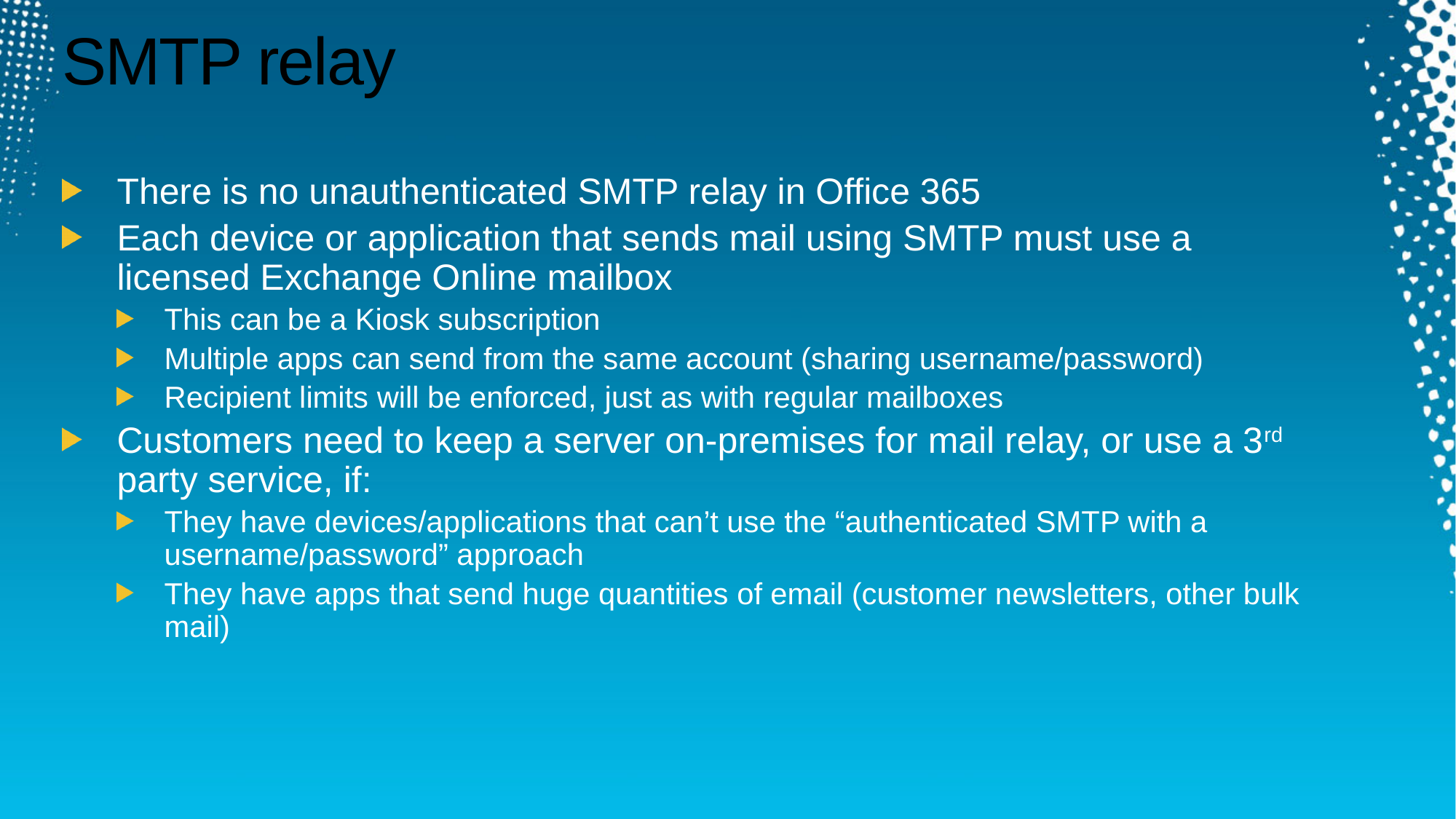

# SMTP relay
There is no unauthenticated SMTP relay in Office 365
Each device or application that sends mail using SMTP must use a licensed Exchange Online mailbox
This can be a Kiosk subscription
Multiple apps can send from the same account (sharing username/password)
Recipient limits will be enforced, just as with regular mailboxes
Customers need to keep a server on-premises for mail relay, or use a 3rd party service, if:
They have devices/applications that can’t use the “authenticated SMTP with a username/password” approach
They have apps that send huge quantities of email (customer newsletters, other bulk mail)